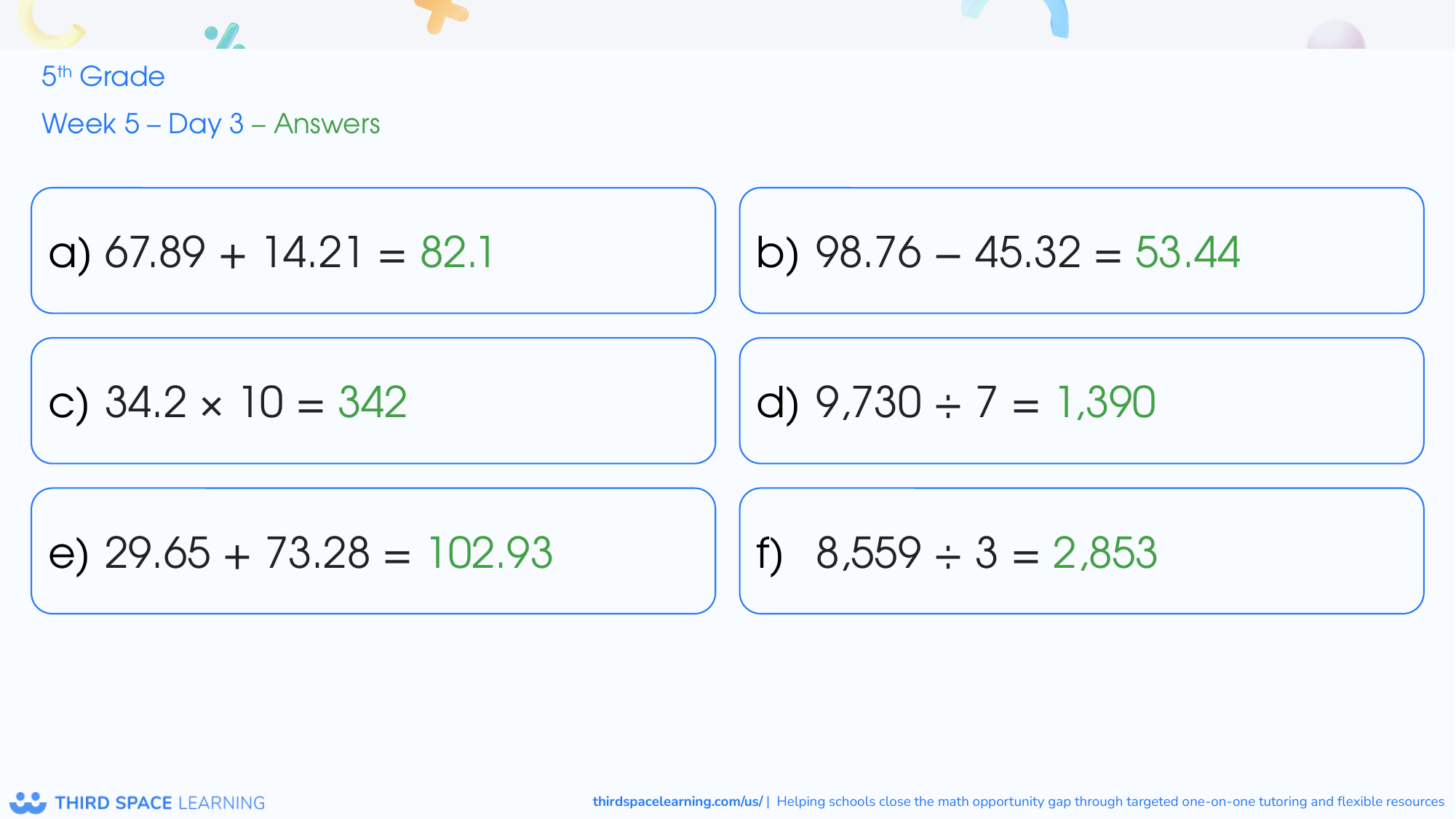

5th Grade
Week 5 – Day 3 – Answers
67.89 + 14.21 = 82.1
98.76 − 45.32 = 53.44
34.2 × 10 = 342
9,730 ÷ 7 = 1,390
29.65 + 73.28 = 102.93
8,559 ÷ 3 = 2,853